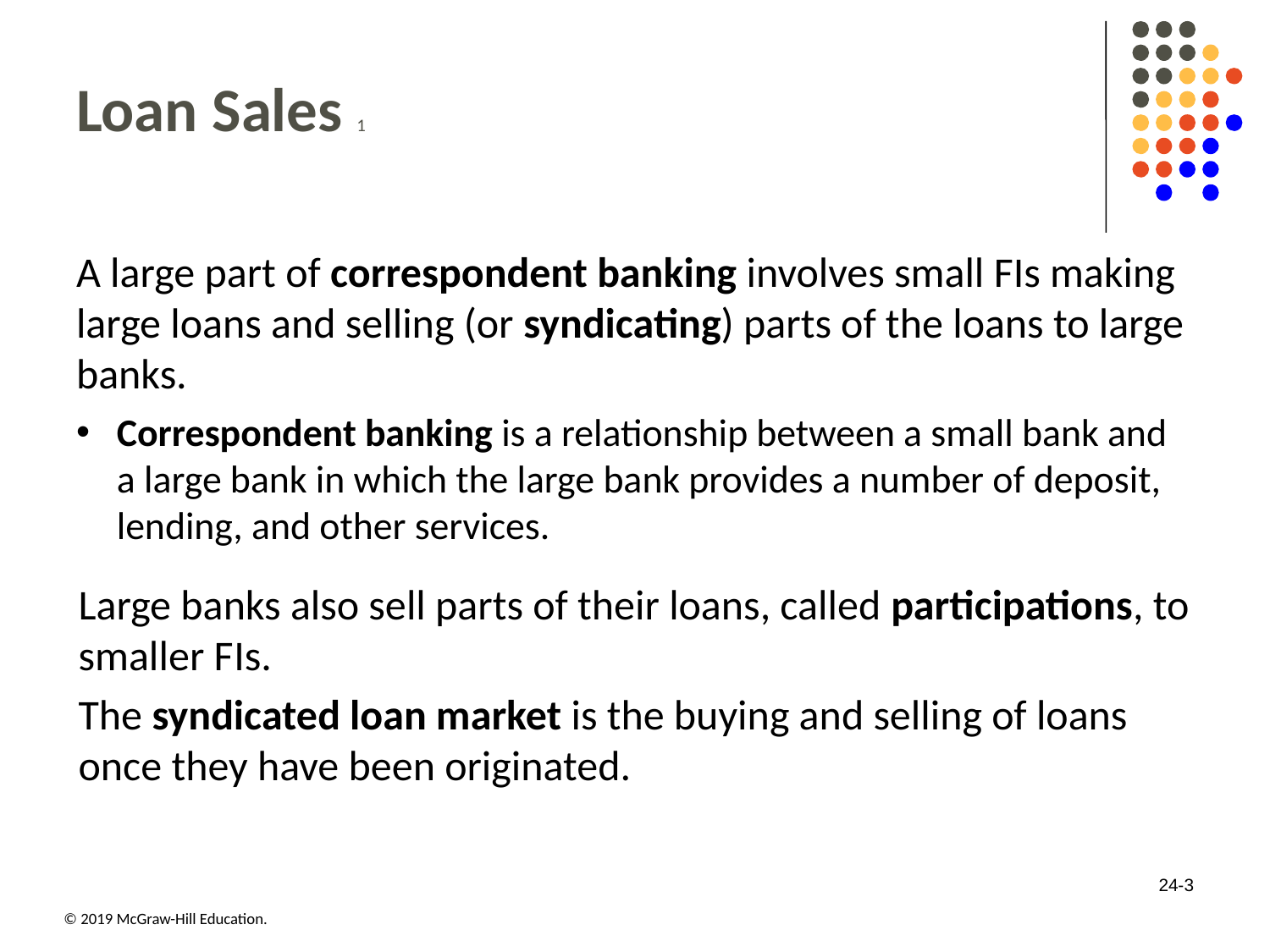

# Loan Sales 1
A large part of correspondent banking involves small FIs making large loans and selling (or syndicating) parts of the loans to large banks.
Correspondent banking is a relationship between a small bank and a large bank in which the large bank provides a number of deposit, lending, and other services.
Large banks also sell parts of their loans, called participations, to smaller F Is.
The syndicated loan market is the buying and selling of loans once they have been originated.
24-3